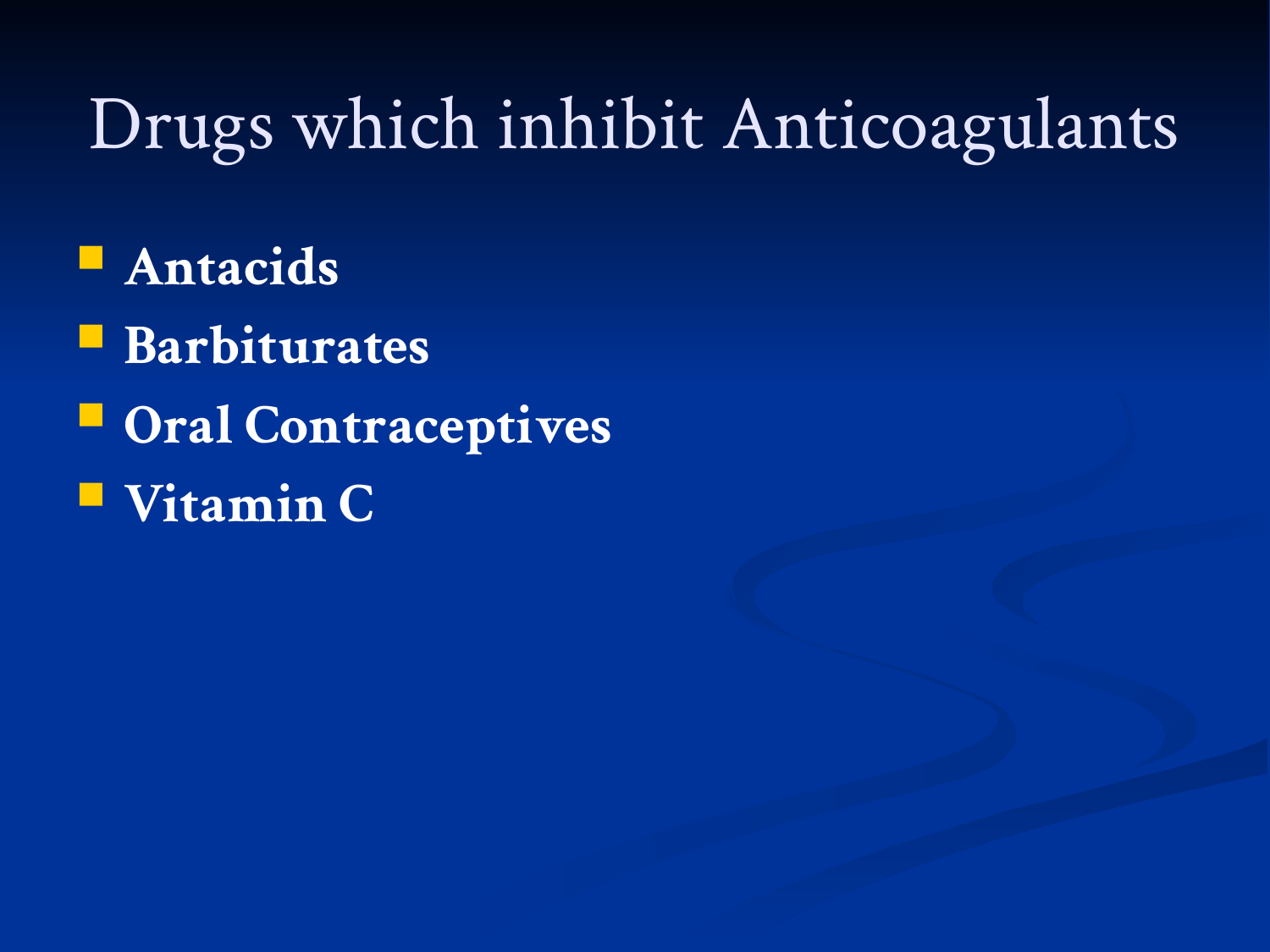

# Drugs which inhibit Anticoagulants
Antacids
Barbiturates
Oral Contraceptives
Vitamin C